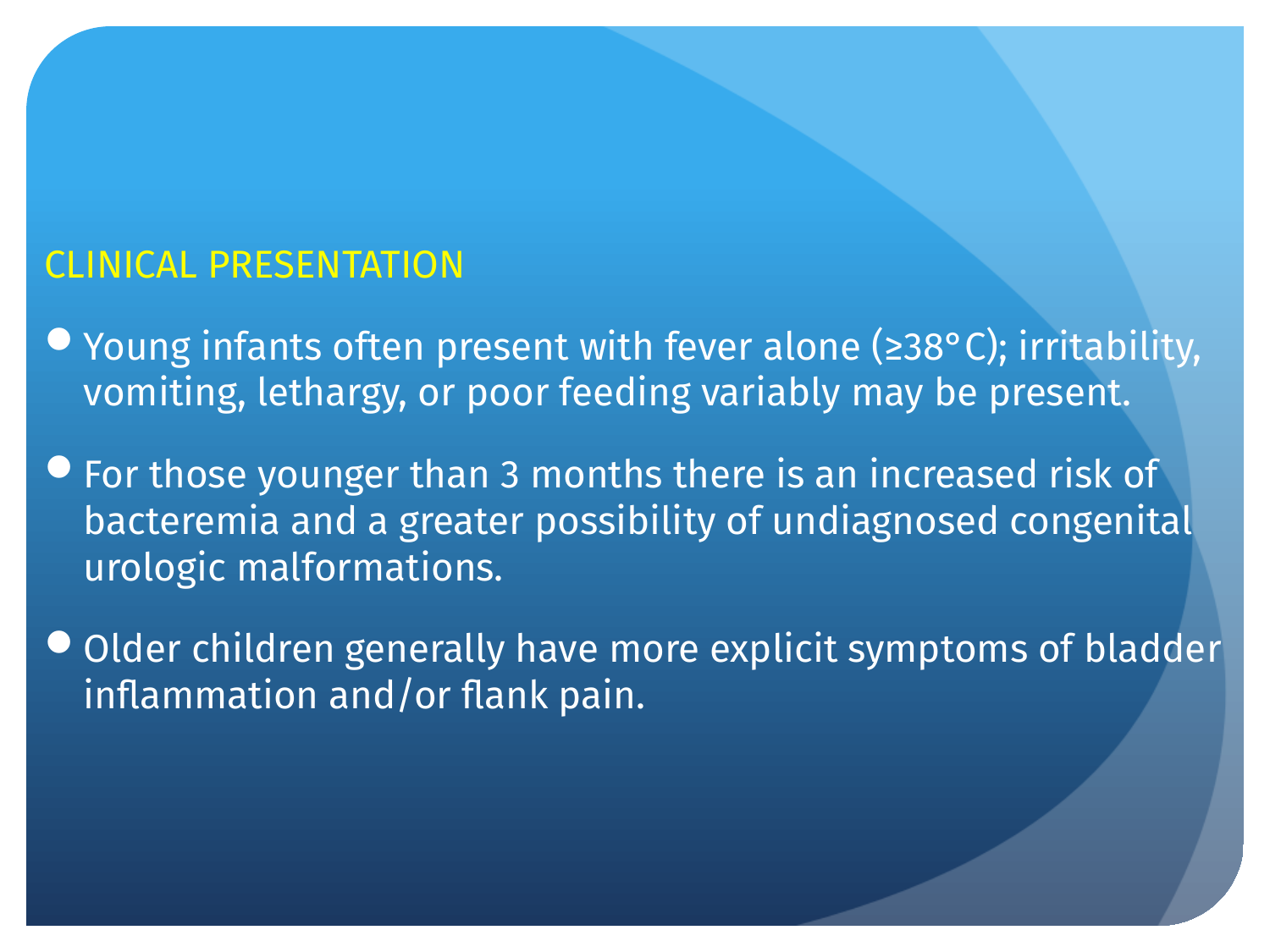

CLINICAL PRESENTATION
Young infants often present with fever alone (≥38°C); irritability, vomiting, lethargy, or poor feeding variably may be present.
For those younger than 3 months there is an increased risk of bacteremia and a greater possibility of undiagnosed congenital urologic malformations.
Older children generally have more explicit symptoms of bladder inﬂammation and/or ﬂank pain.